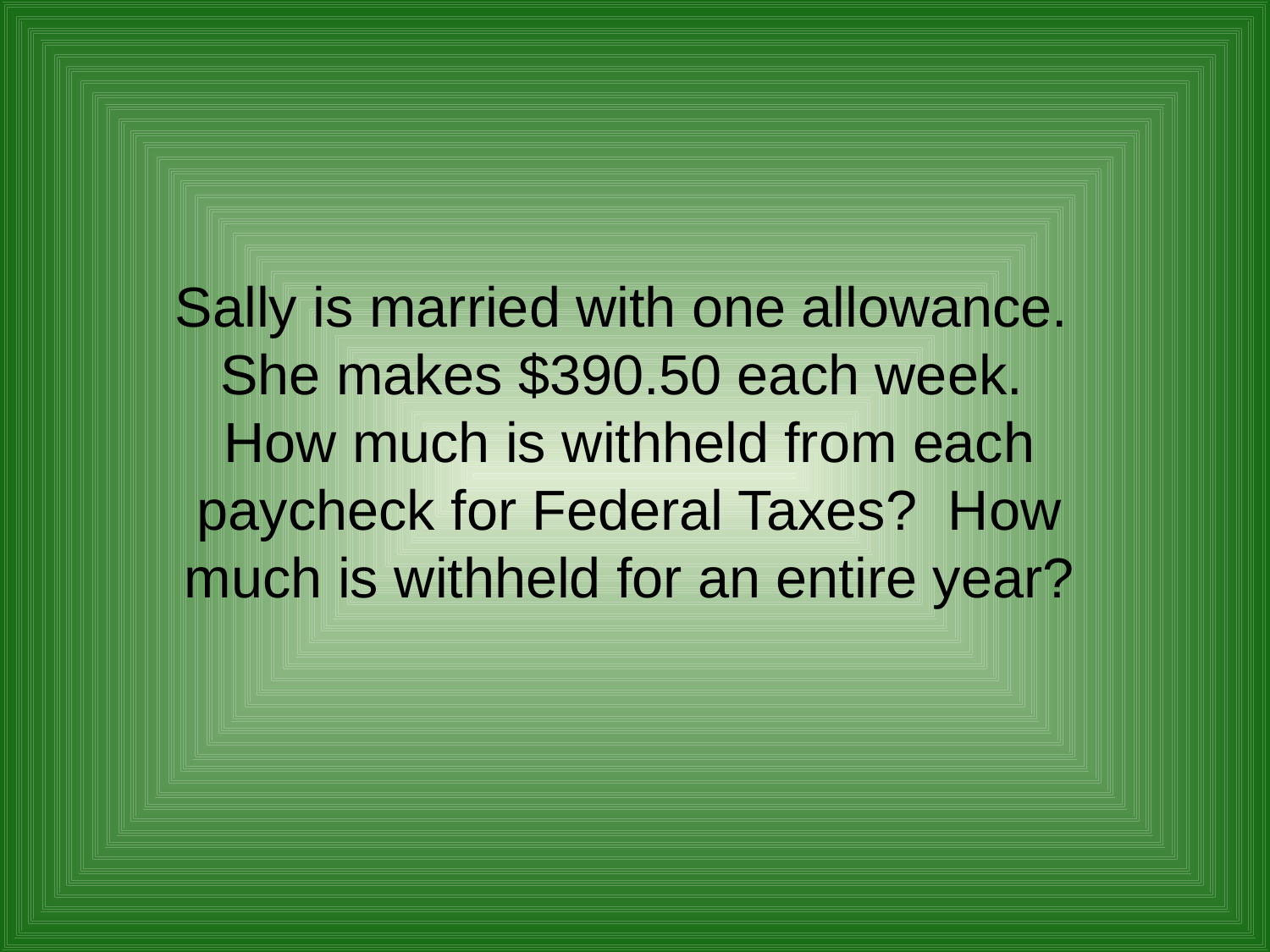

Sally is married with one allowance.  She makes $390.50 each week.  How much is withheld from each paycheck for Federal Taxes?  How much is withheld for an entire year?